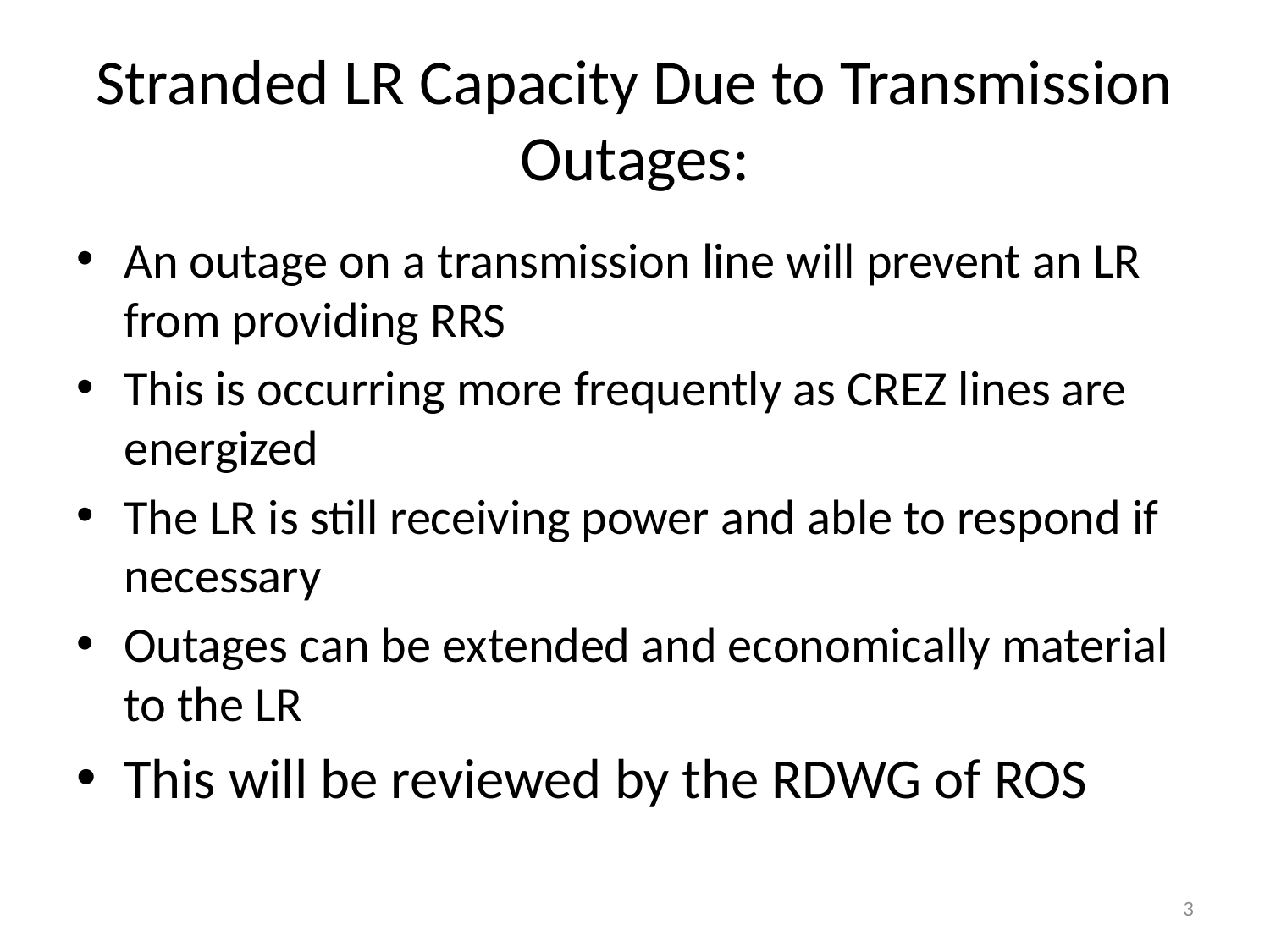

# Stranded LR Capacity Due to Transmission Outages:
An outage on a transmission line will prevent an LR from providing RRS
This is occurring more frequently as CREZ lines are energized
The LR is still receiving power and able to respond if necessary
Outages can be extended and economically material to the LR
This will be reviewed by the RDWG of ROS

3